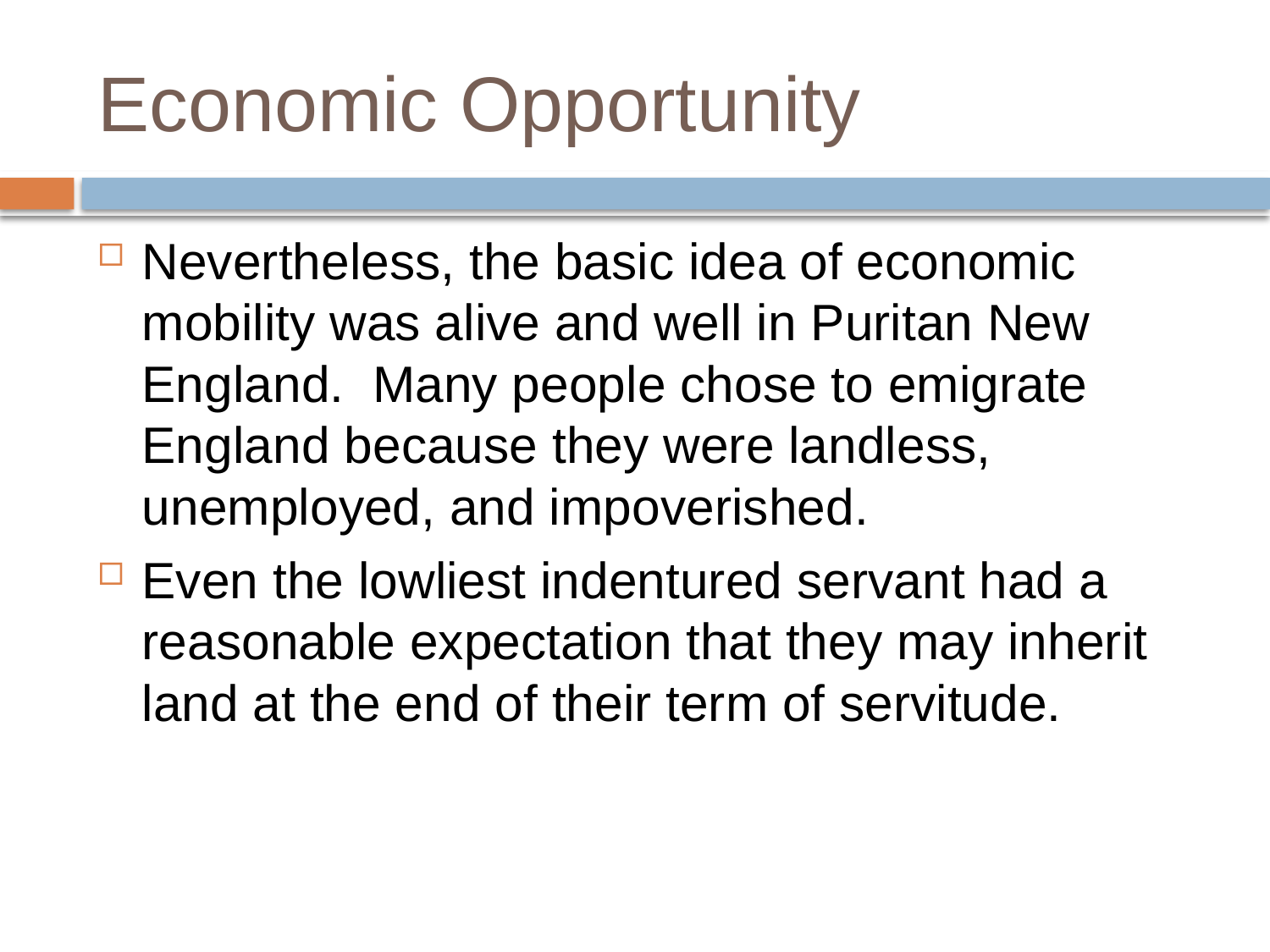

# Economic Opportunity
Nevertheless, the basic idea of economic mobility was alive and well in Puritan New England.  Many people chose to emigrate England because they were landless, unemployed, and impoverished.
Even the lowliest indentured servant had a reasonable expectation that they may inherit land at the end of their term of servitude.